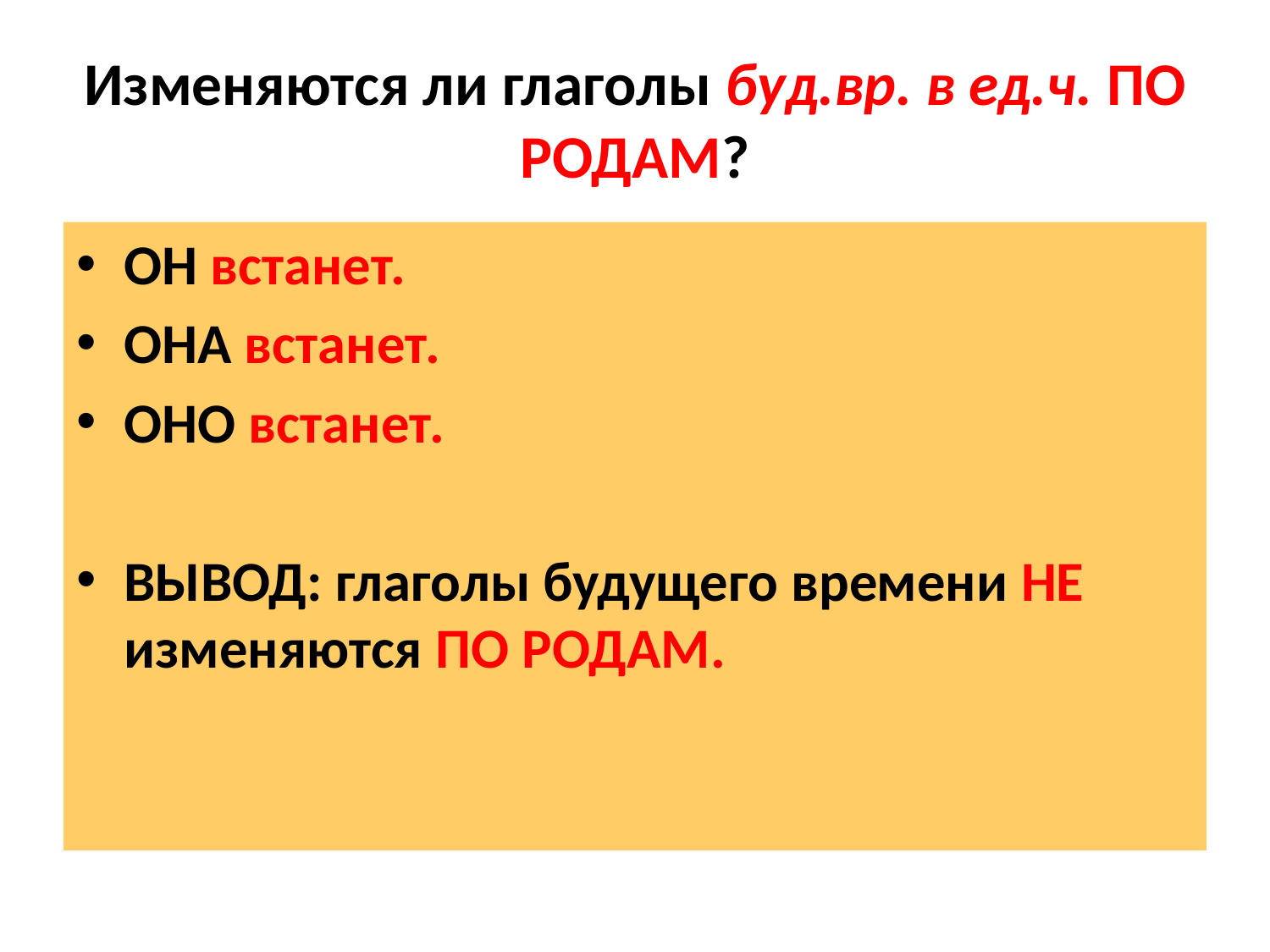

# Изменяются ли глаголы буд.вр. в ед.ч. ПО РОДАМ?
ОН встанет.
ОНА встанет.
ОНО встанет.

ВЫВОД: глаголы будущего времени НЕ изменяются ПО РОДАМ.